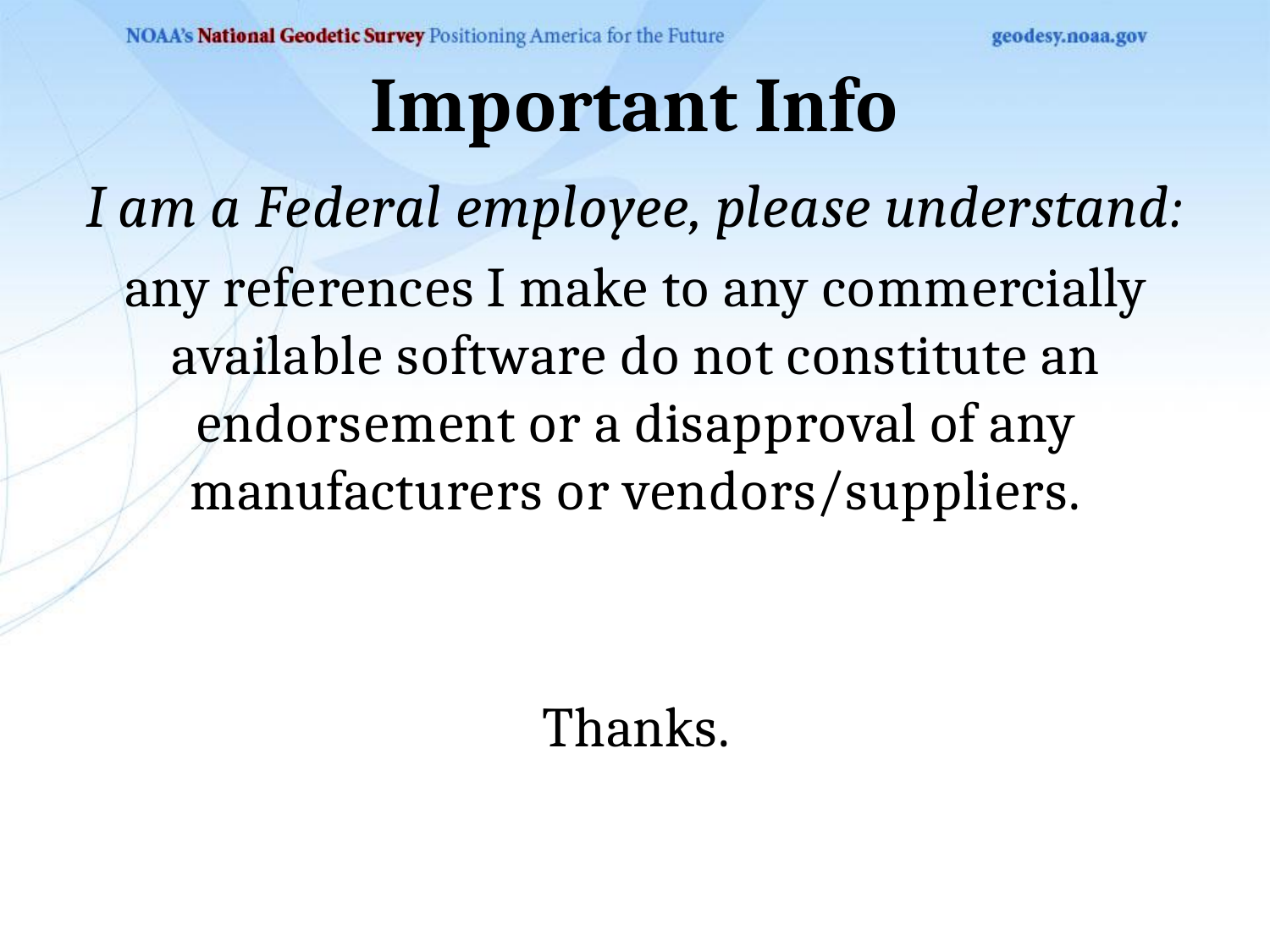

# Important Info
I am a Federal employee, please understand:
any references I make to any commercially available software do not constitute an endorsement or a disapproval of any manufacturers or vendors/suppliers.

Thanks.